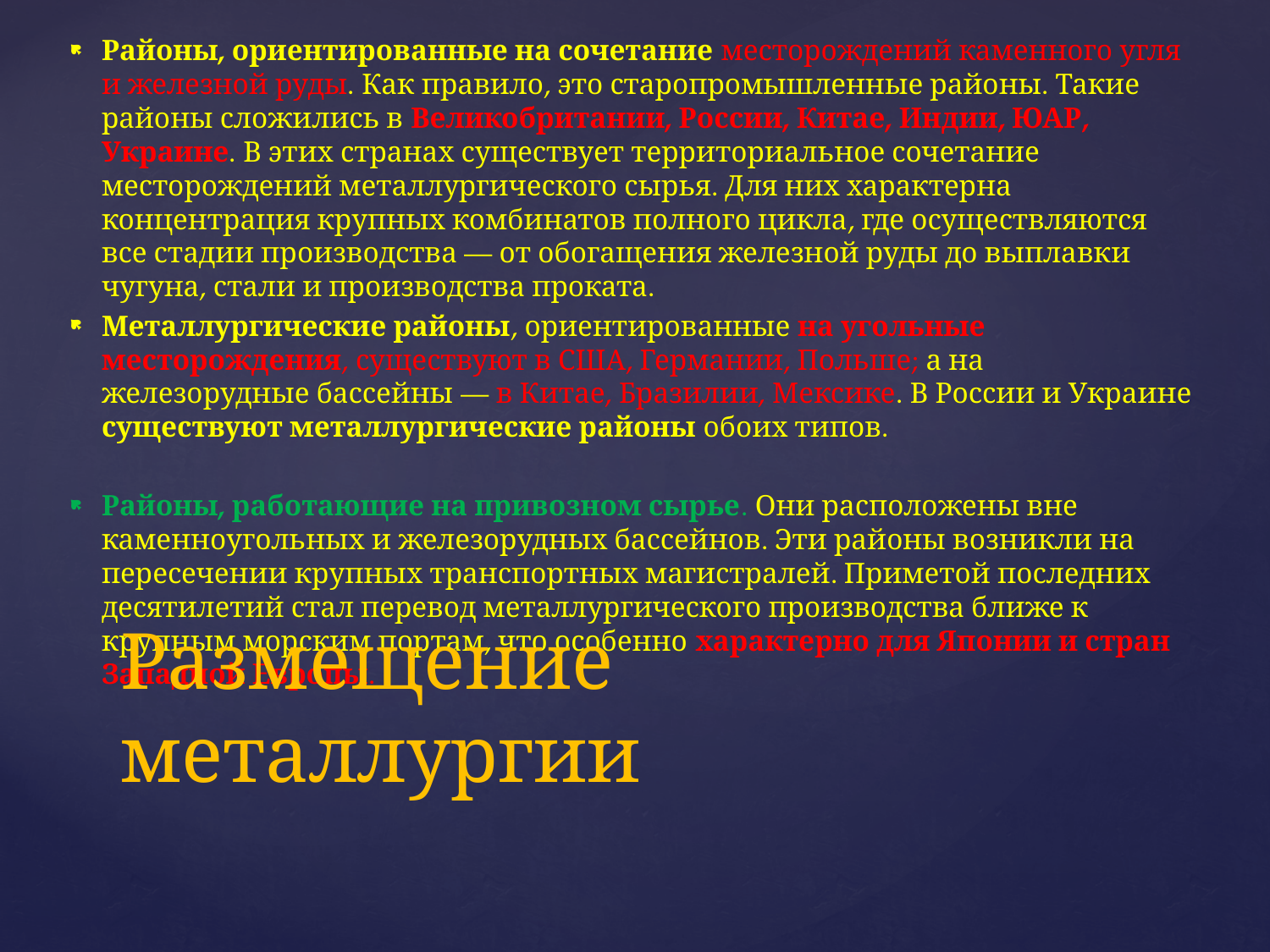

Районы, ориентированные на сочетание месторождений каменного угля и железной руды. Как правило, это старопромышленные районы. Такие районы сложились в Великобритании, России, Китае, Индии, ЮАР, Украине. В этих странах существует территориальное сочетание месторождений металлургического сырья. Для них характерна концентрация крупных комбинатов полного цикла, где осуществляются все стадии производства — от обогащения железной руды до выплавки чугуна, стали и производства проката.
Металлургические районы, ориентированные на угольные месторождения, существуют в США, Германии, Польше; а на железорудные бассейны — в Китае, Бразилии, Мексике. В России и Украине существуют металлургические районы обоих типов.

Районы, работающие на привозном сырье. Они расположены вне каменноугольных и железорудных бассейнов. Эти районы возникли на пересечении крупных транспортных магистралей. Приметой последних десятилетий стал перевод металлургического производства ближе к крупным морским портам, что особенно характерно для Японии и стран Западной Европы.

# Размещение металлургии